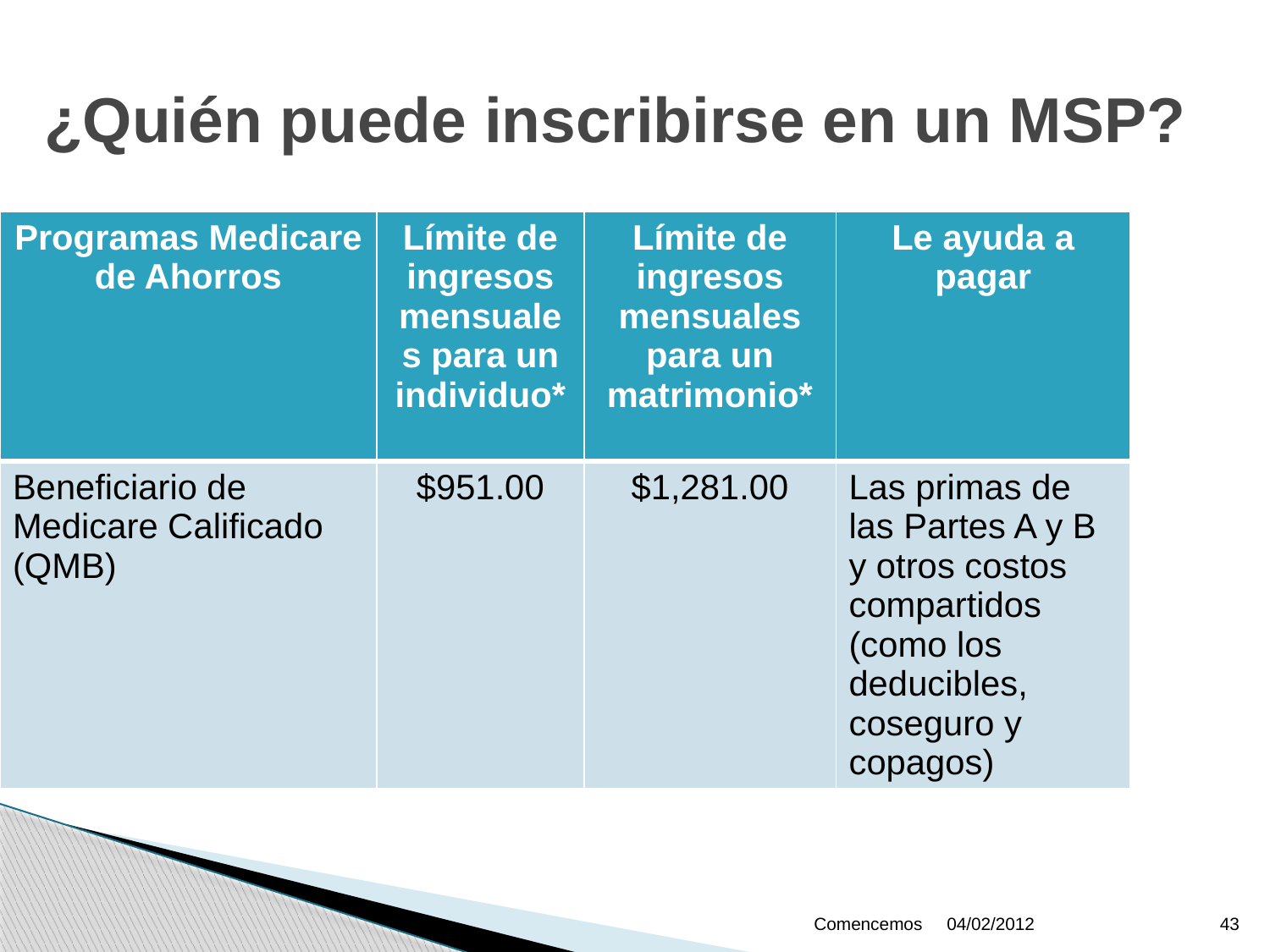

# ¿Quién puede inscribirse en un MSP?
| Programas Medicare de Ahorros | Límite de ingresos mensuales para un individuo\* | Límite de ingresos mensuales para un matrimonio\* | Le ayuda a pagar |
| --- | --- | --- | --- |
| Beneficiario de Medicare Calificado (QMB) | $951.00 | $1,281.00 | Las primas de las Partes A y B y otros costos compartidos (como los deducibles, coseguro y copagos) |
Comencemos
04/02/2012
43